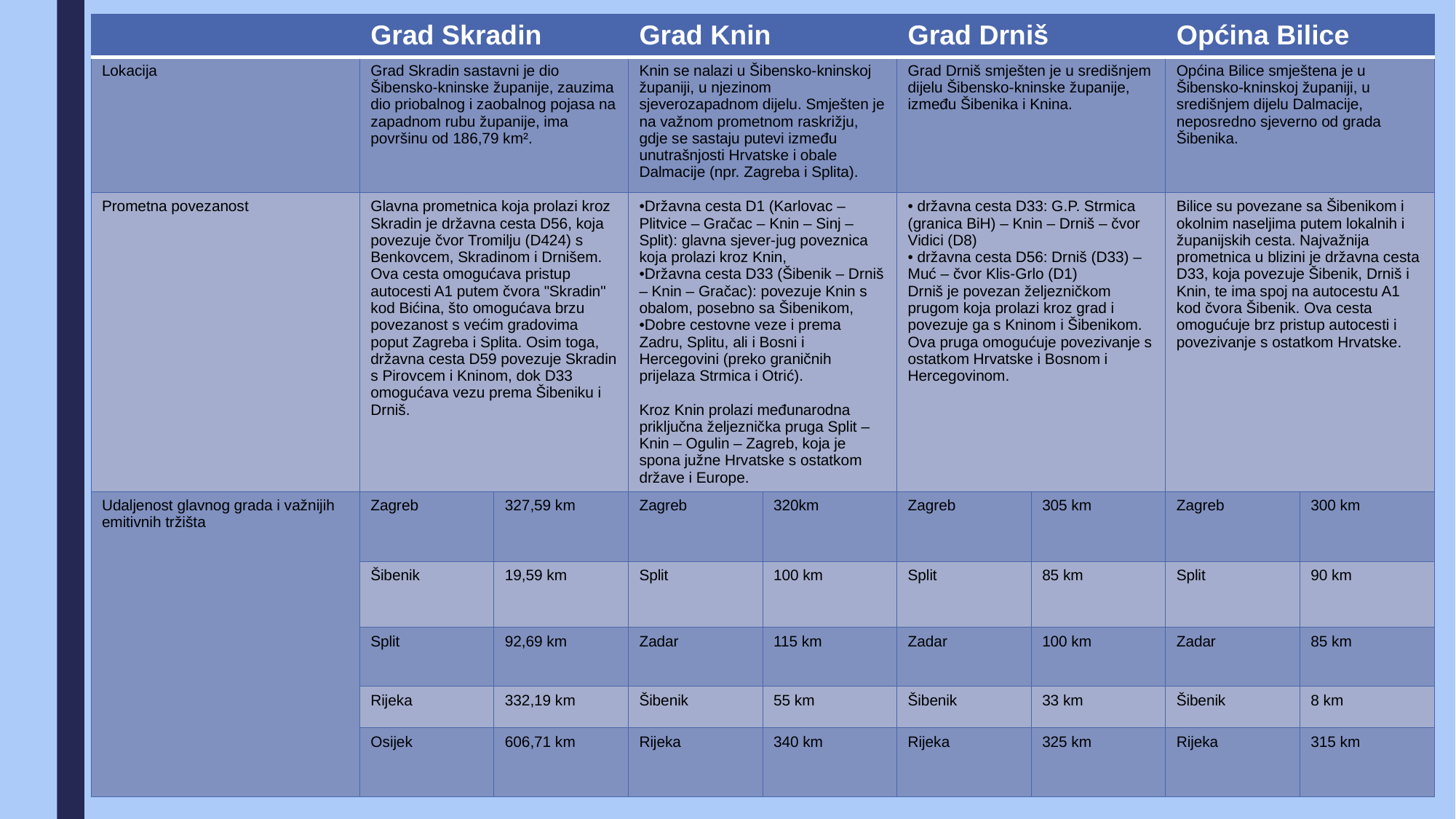

|  | Grad Skradin |  | Grad Knin |  | Grad Drniš |  | Općina Bilice |  |
| --- | --- | --- | --- | --- | --- | --- | --- | --- |
| Lokacija | Grad Skradin sastavni je dio Šibensko-kninske županije, zauzima dio priobalnog i zaobalnog pojasa na zapadnom rubu županije, ima površinu od 186,79 km². |  | Knin se nalazi u Šibensko-kninskoj županiji, u njezinom sjeverozapadnom dijelu. Smješten je na važnom prometnom raskrižju, gdje se sastaju putevi između unutrašnjosti Hrvatske i obale Dalmacije (npr. Zagreba i Splita). |  | Grad Drniš smješten je u središnjem dijelu Šibensko-kninske županije, između Šibenika i Knina. |  | Općina Bilice smještena je u Šibensko-kninskoj županiji, u središnjem dijelu Dalmacije, neposredno sjeverno od grada Šibenika. |  |
| Prometna povezanost | Glavna prometnica koja prolazi kroz Skradin je državna cesta D56, koja povezuje čvor Tromilju (D424) s Benkovcem, Skradinom i Drnišem. Ova cesta omogućava pristup autocesti A1 putem čvora "Skradin" kod Bićina, što omogućava brzu povezanost s većim gradovima poput Zagreba i Splita. Osim toga, državna cesta D59 povezuje Skradin s Pirovcem i Kninom, dok D33 omogućava vezu prema Šibeniku i Drniš. |  | •Državna cesta D1 (Karlovac – Plitvice – Gračac – Knin – Sinj – Split): glavna sjever-jug poveznica koja prolazi kroz Knin, •Državna cesta D33 (Šibenik – Drniš – Knin – Gračac): povezuje Knin s obalom, posebno sa Šibenikom, •Dobre cestovne veze i prema Zadru, Splitu, ali i Bosni i Hercegovini (preko graničnih prijelaza Strmica i Otrić). Kroz Knin prolazi međunarodna priključna željeznička pruga Split – Knin – Ogulin – Zagreb, koja je spona južne Hrvatske s ostatkom države i Europe. |  | • državna cesta D33: G.P. Strmica (granica BiH) – Knin – Drniš – čvor Vidici (D8) • državna cesta D56: Drniš (D33) – Muć – čvor Klis-Grlo (D1) Drniš je povezan željezničkom prugom koja prolazi kroz grad i povezuje ga s Kninom i Šibenikom. Ova pruga omogućuje povezivanje s ostatkom Hrvatske i Bosnom i Hercegovinom. |  | Bilice su povezane sa Šibenikom i okolnim naseljima putem lokalnih i županijskih cesta. Najvažnija prometnica u blizini je državna cesta D33, koja povezuje Šibenik, Drniš i Knin, te ima spoj na autocestu A1 kod čvora Šibenik. Ova cesta omogućuje brz pristup autocesti i povezivanje s ostatkom Hrvatske. |  |
| Udaljenost glavnog grada i važnijih emitivnih tržišta | Zagreb | 327,59 km | Zagreb | 320km | Zagreb | 305 km | Zagreb | 300 km |
|  | Šibenik | 19,59 km | Split | 100 km | Split | 85 km | Split | 90 km |
|  | Split | 92,69 km | Zadar | 115 km | Zadar | 100 km | Zadar | 85 km |
|  | Rijeka | 332,19 km | Šibenik | 55 km | Šibenik | 33 km | Šibenik | 8 km |
|  | Osijek | 606,71 km | Rijeka | 340 km | Rijeka | 325 km | Rijeka | 315 km |